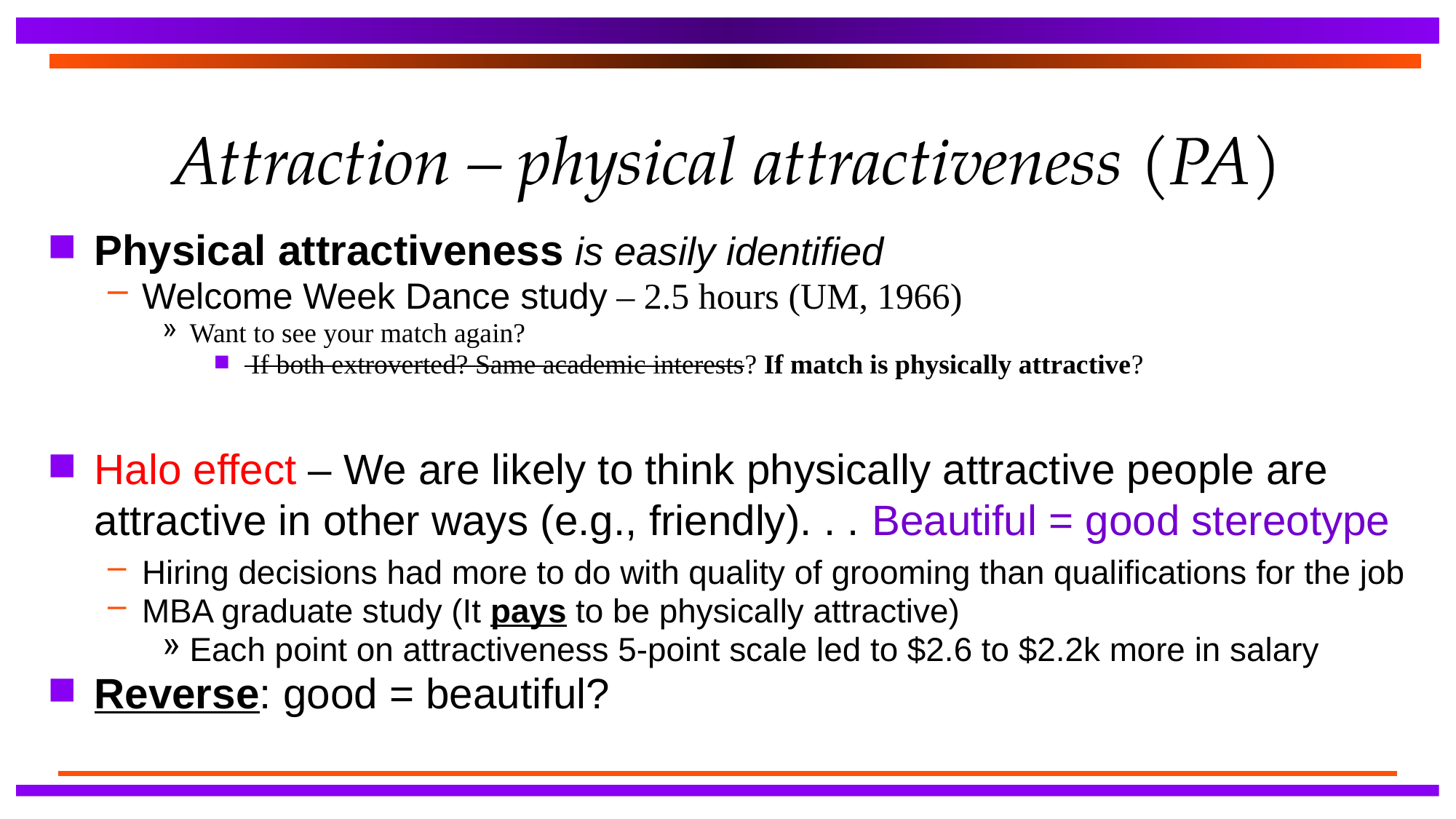

# Attraction – physical attractiveness (PA)
Physical attractiveness is easily identified
Welcome Week Dance study – 2.5 hours (UM, 1966)
Want to see your match again?
 If both extroverted? Same academic interests? If match is physically attractive?

Halo effect – We are likely to think physically attractive people are attractive in other ways (e.g., friendly). . . Beautiful = good stereotype
Hiring decisions had more to do with quality of grooming than qualifications for the job
MBA graduate study (It pays to be physically attractive)
Each point on attractiveness 5-point scale led to $2.6 to $2.2k more in salary
Reverse: good = beautiful?